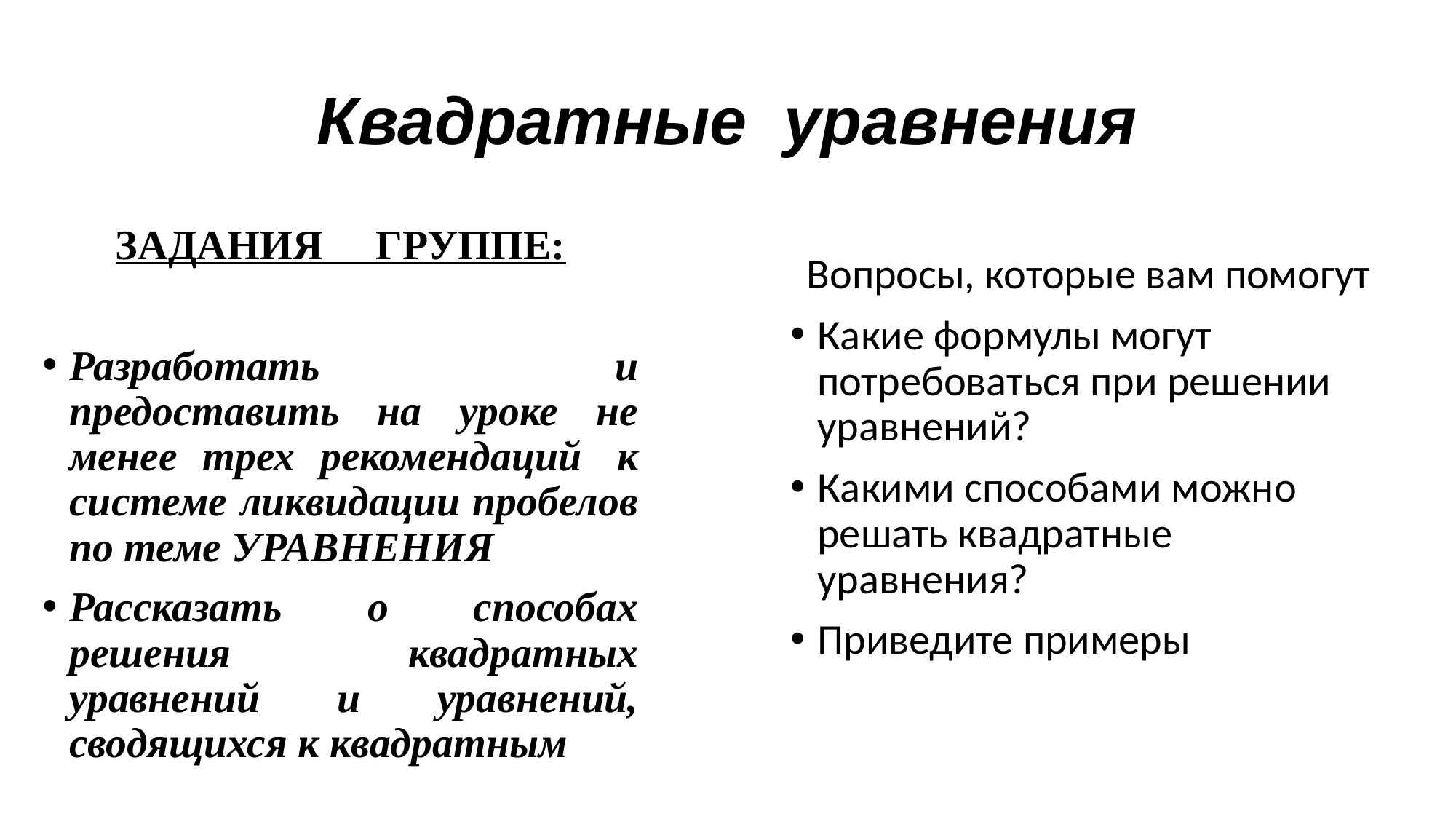

# Квадратные  уравнения
ЗАДАНИЯ     ГРУППЕ:

Разработать  и предоставить на уроке не менее трех рекомендаций  к системе ликвидации пробелов по теме УРАВНЕНИЯ
Рассказать о способах решения квадратных уравнений и уравнений, сводящихся к квадратным
Вопросы, которые вам помогут
Какие формулы могут потребоваться при решении уравнений?
Какими способами можно решать квадратные уравнения?
Приведите примеры